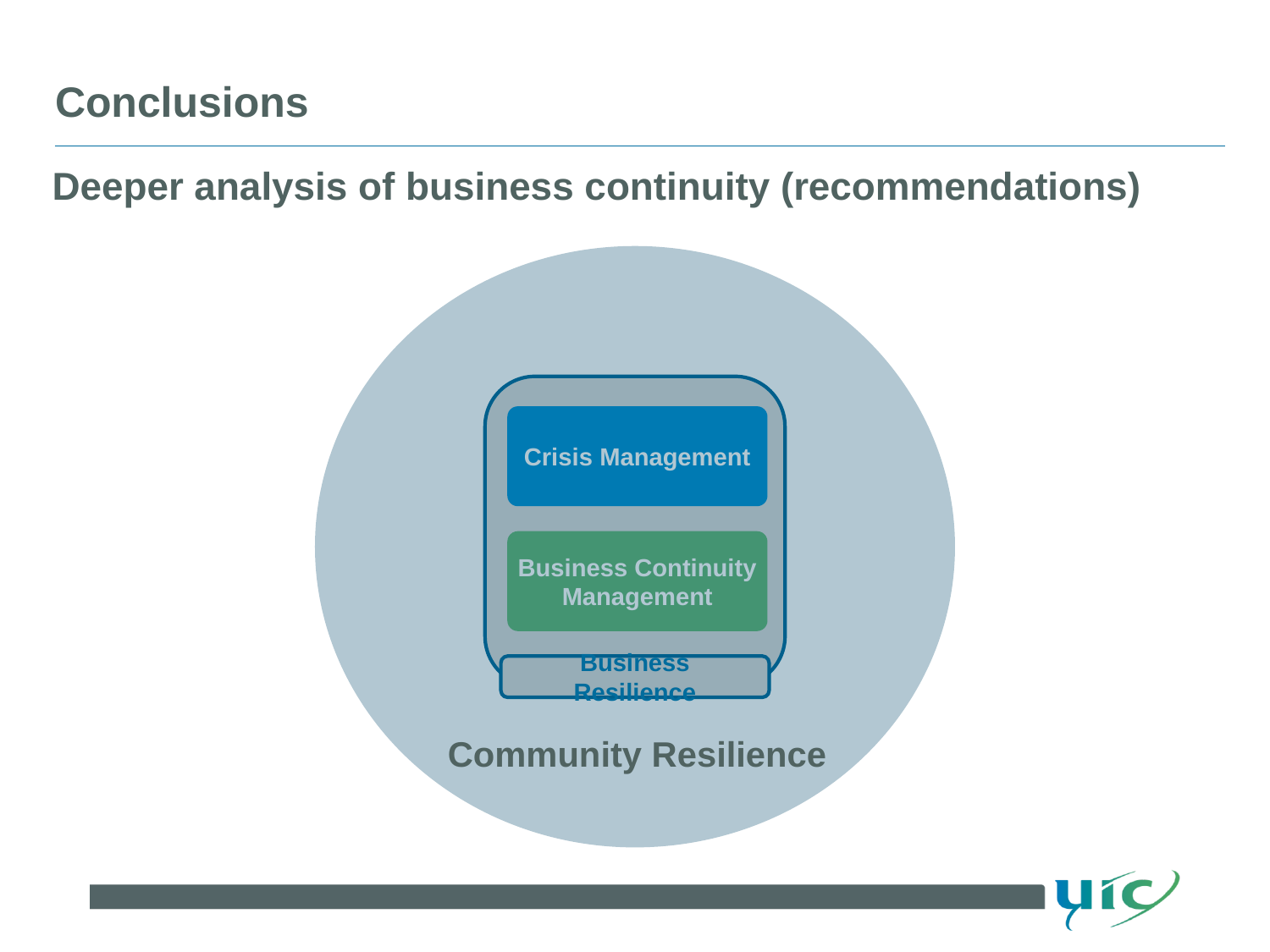

# Conclusions
Deeper analysis of business continuity (recommendations)

Community Resilience

Crisis Management
Business Continuity Management
Business Resilience